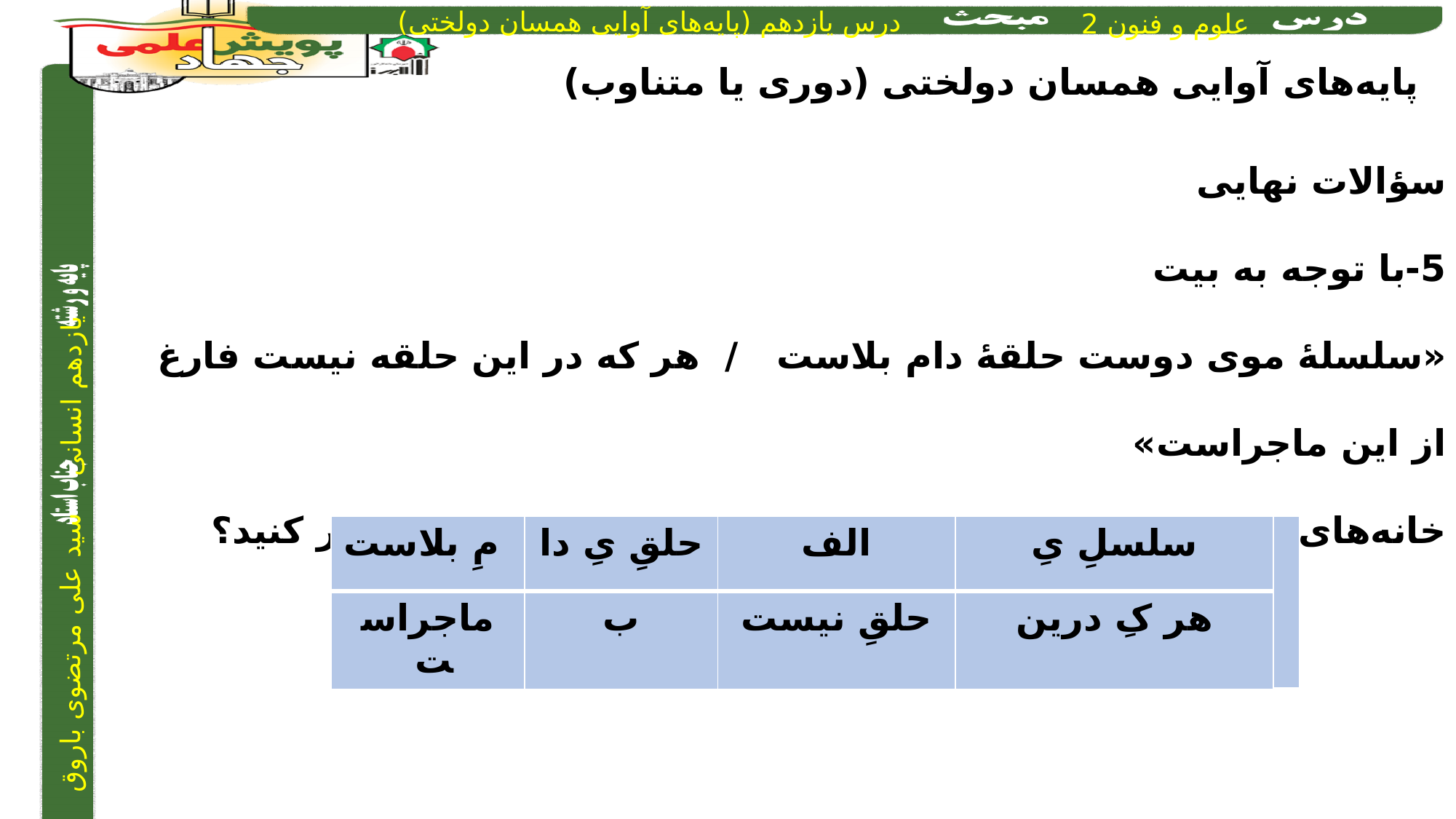

پایه‌های آوایی همسان دولختی (دوری یا متناوب)
سؤالات نهایی
5-با توجه به بیت
«سلسلۀ موی‌ دوست حلقۀ دام‌ بلاست   /  هر که در این حلقه نیست فارغ از این ماجراست»
خانه‌های خالی (الف - ب) را با ذوق‌ خود (غیراز واژه‌های بیت) پر کنید؟
| مِ بلاست | حلقِ یِ دا | الف | سلسلِ یِ |  |
| --- | --- | --- | --- | --- |
| ماجراست | ب | حلقِ نیست | هر کِ درین |  |